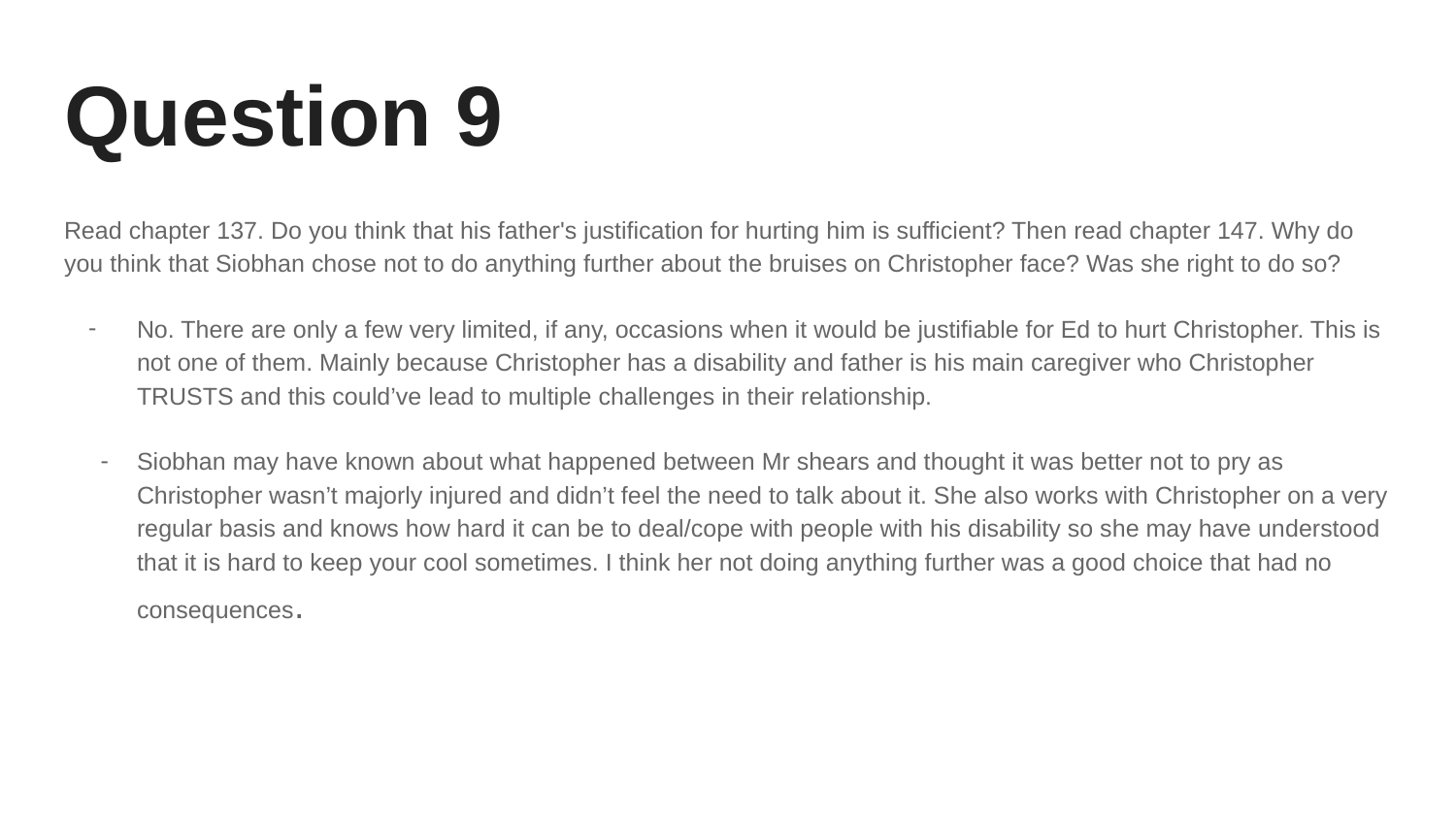

# Question 9
Read chapter 137. Do you think that his father's justification for hurting him is sufficient? Then read chapter 147. Why do you think that Siobhan chose not to do anything further about the bruises on Christopher face? Was she right to do so?
No. There are only a few very limited, if any, occasions when it would be justifiable for Ed to hurt Christopher. This is not one of them. Mainly because Christopher has a disability and father is his main caregiver who Christopher TRUSTS and this could’ve lead to multiple challenges in their relationship.
Siobhan may have known about what happened between Mr shears and thought it was better not to pry as Christopher wasn’t majorly injured and didn’t feel the need to talk about it. She also works with Christopher on a very regular basis and knows how hard it can be to deal/cope with people with his disability so she may have understood that it is hard to keep your cool sometimes. I think her not doing anything further was a good choice that had no consequences.